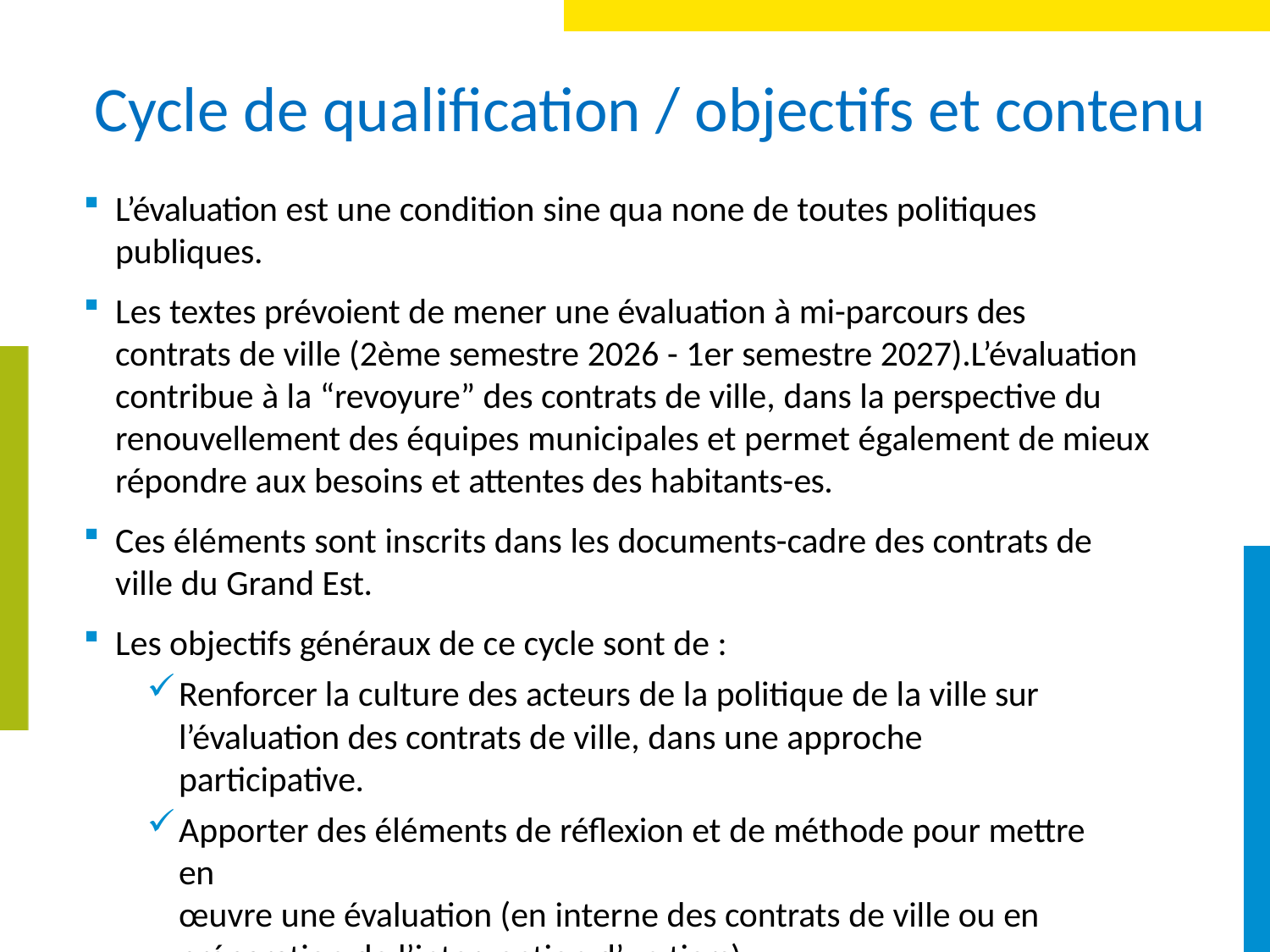

# Cycle de qualification / objectifs et contenu
L’évaluation est une condition sine qua none de toutes politiques
publiques.
Les textes prévoient de mener une évaluation à mi-parcours des contrats de ville (2ème semestre 2026 - 1er semestre 2027).L’évaluation contribue à la “revoyure” des contrats de ville, dans la perspective du renouvellement des équipes municipales et permet également de mieux répondre aux besoins et attentes des habitants-es.
Ces éléments sont inscrits dans les documents-cadre des contrats de ville du Grand Est.
Les objectifs généraux de ce cycle sont de :
Renforcer la culture des acteurs de la politique de la ville sur
l’évaluation des contrats de ville, dans une approche participative.
Apporter des éléments de réflexion et de méthode pour mettre en
œuvre une évaluation (en interne des contrats de ville ou en préparation de l’intervention d’un tiers).